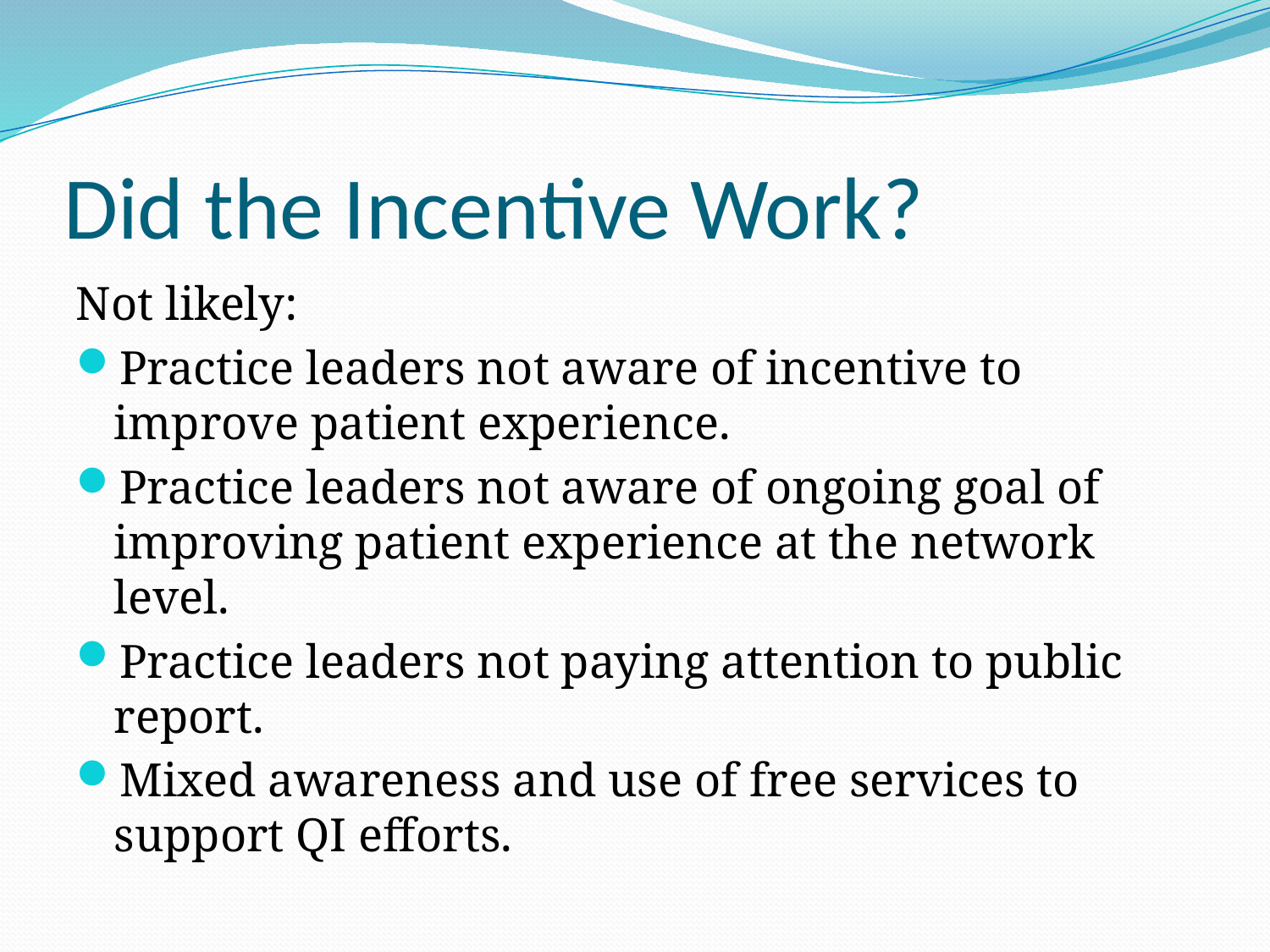

# Did the Incentive Work?
Not likely:
Practice leaders not aware of incentive to improve patient experience.
Practice leaders not aware of ongoing goal of improving patient experience at the network level.
Practice leaders not paying attention to public report.
Mixed awareness and use of free services to support QI efforts.